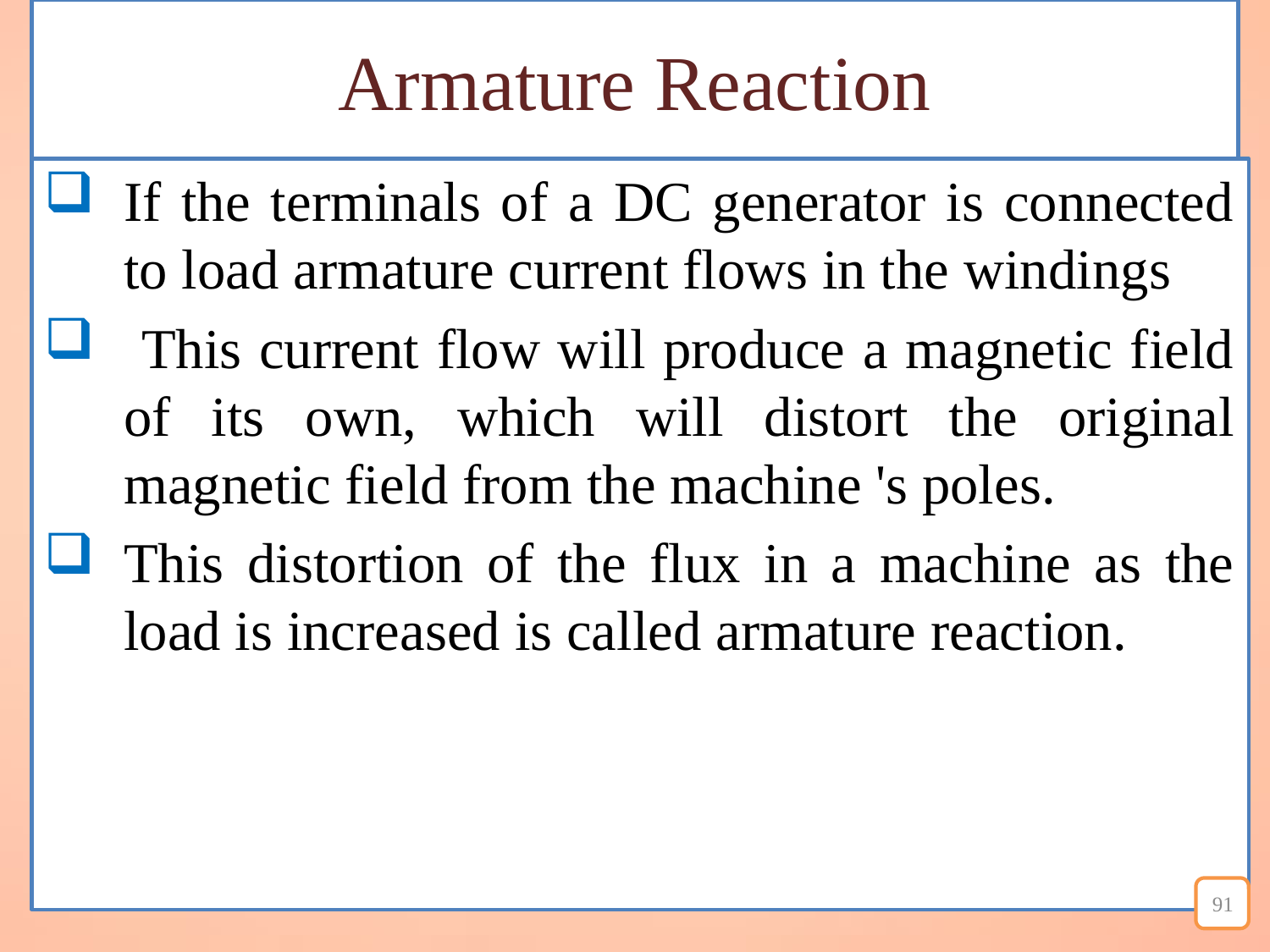

# Armature Reaction
If the terminals of a DC generator is connected to load armature current flows in the windings
 This current flow will produce a magnetic field of its own, which will distort the original magnetic field from the machine 's poles.
This distortion of the flux in a machine as the load is increased is called armature reaction.
91